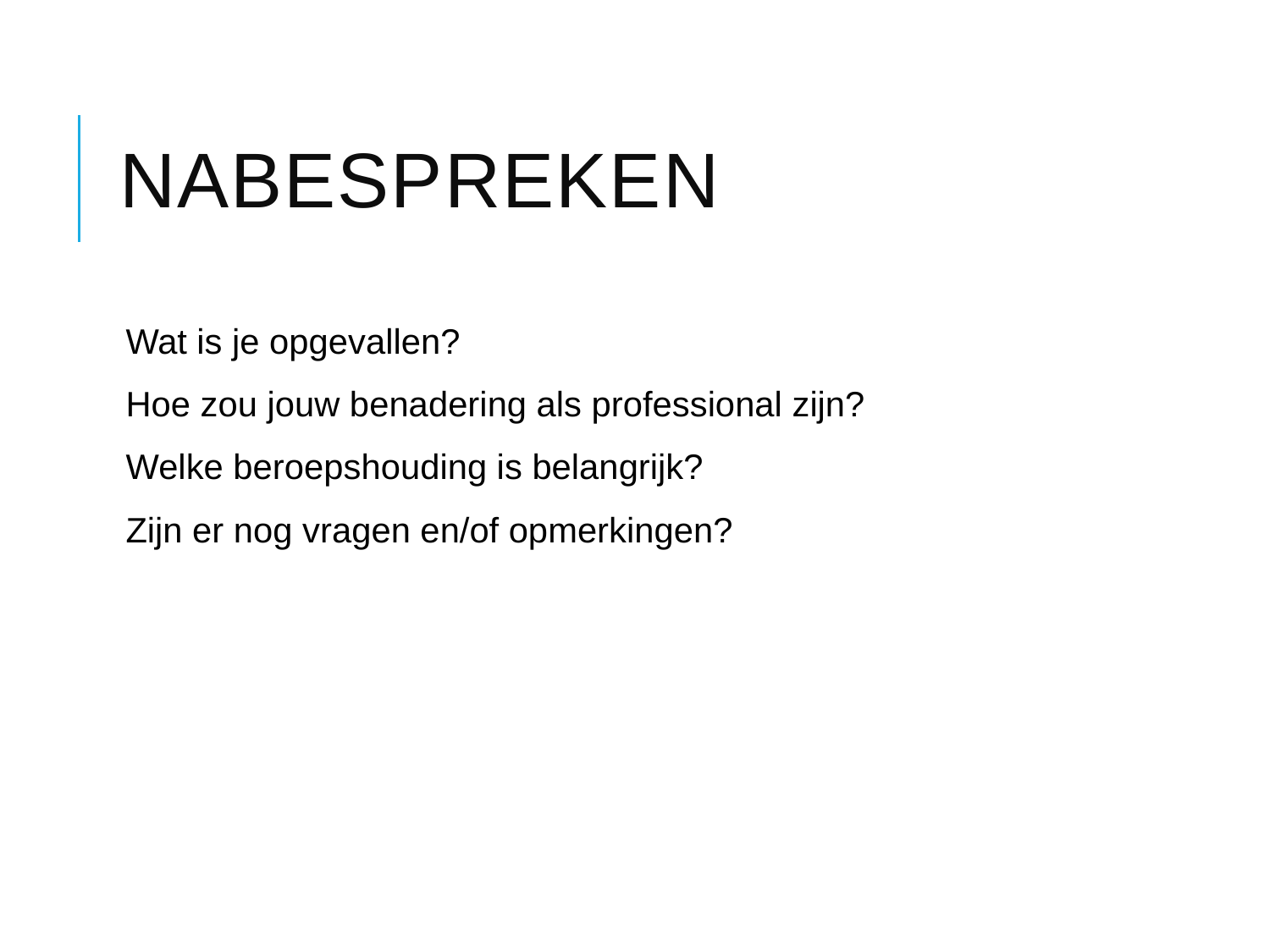

# Nabespreken
Wat is je opgevallen?
Hoe zou jouw benadering als professional zijn?
Welke beroepshouding is belangrijk?
Zijn er nog vragen en/of opmerkingen?